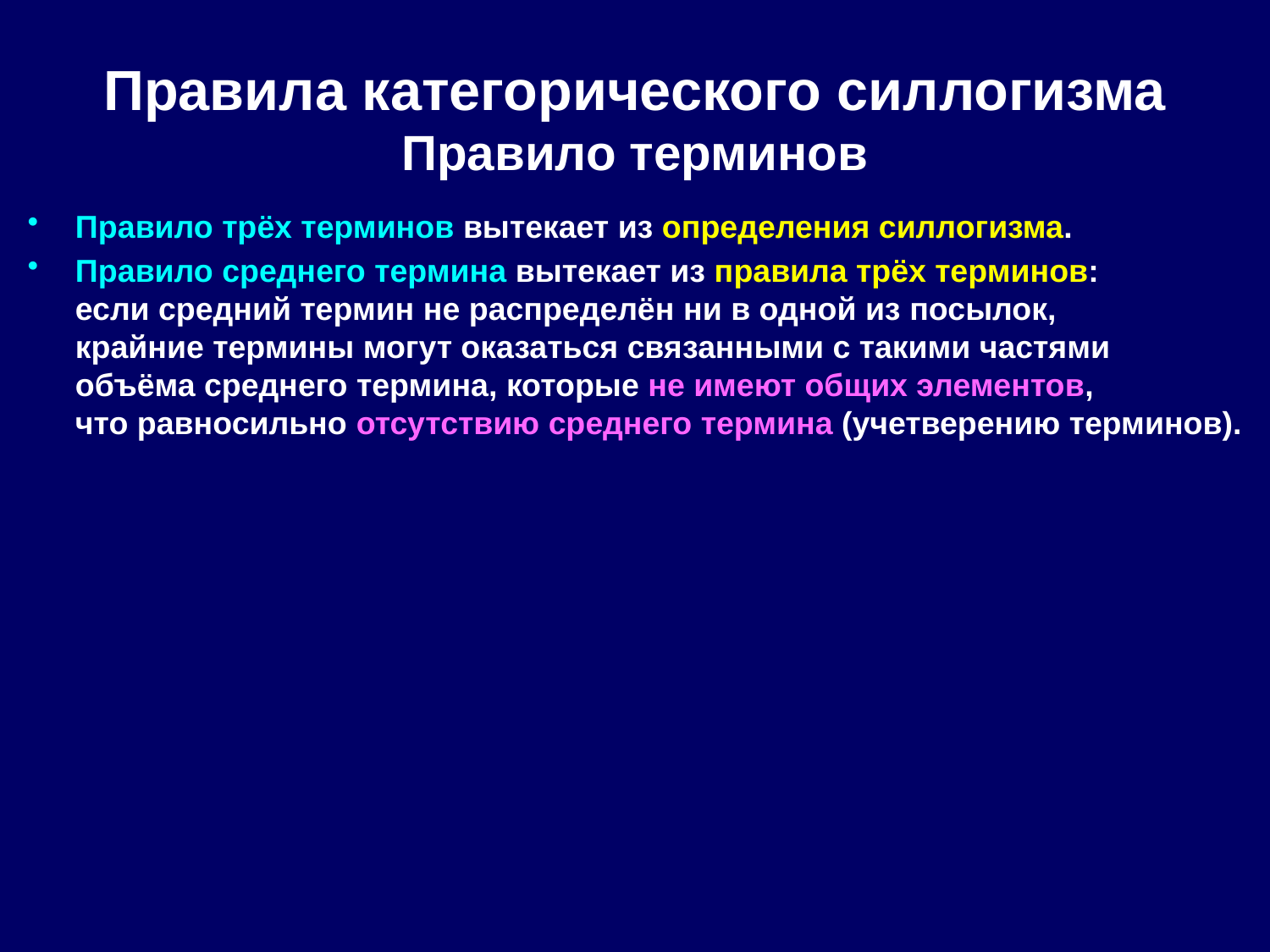

# Правила категорического силлогизма Правило терминов
Правило трёх терминов вытекает из определения силлогизма.
Правило среднего термина вытекает из правила трёх терминов:
если средний термин не распределён ни в одной из посылок,
крайние термины могут оказаться связанными с такими частями
объёма среднего термина, которые не имеют общих элементов,
что равносильно отсутствию среднего термина (учетверению терминов).